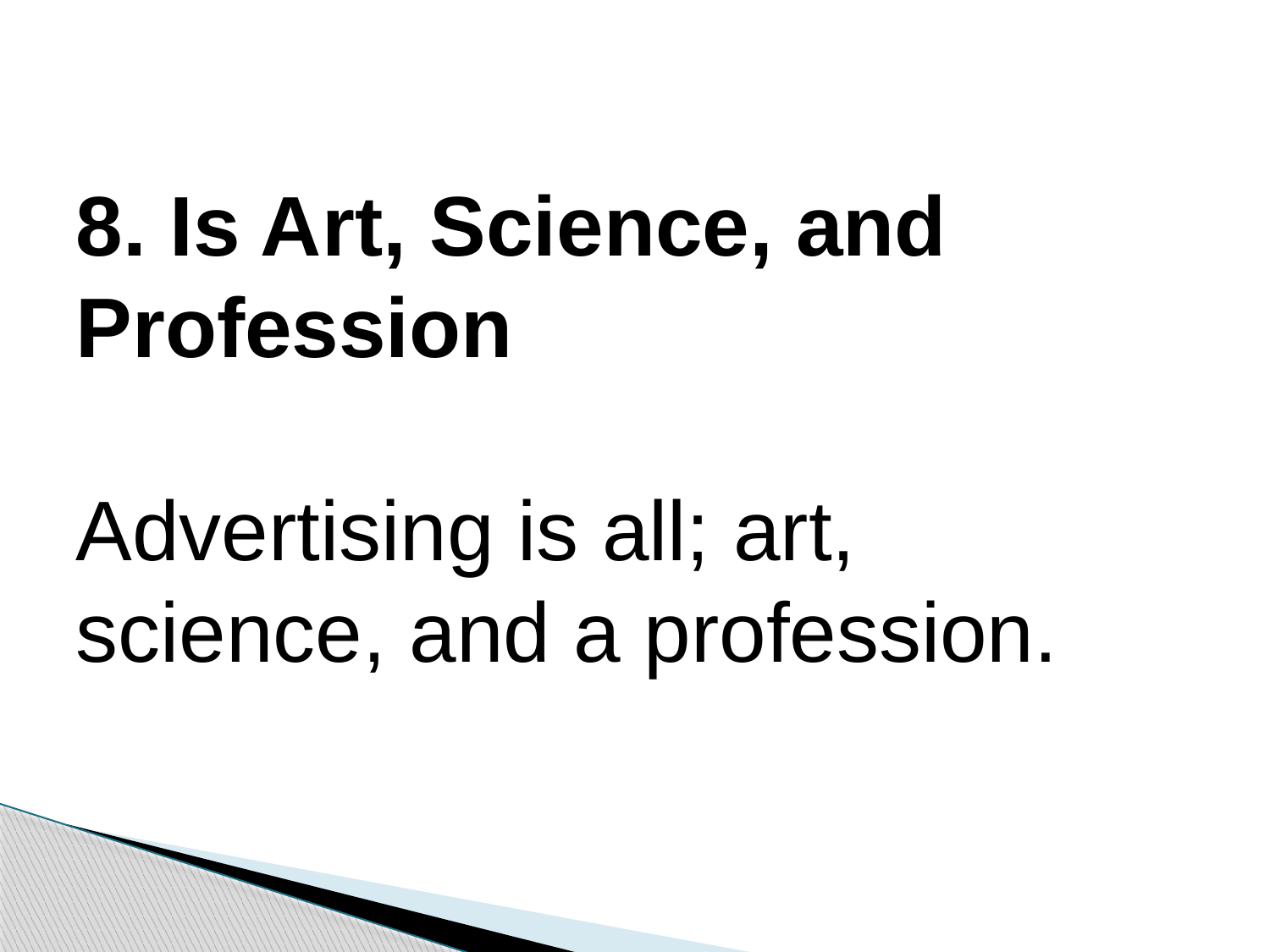

8. Is Art, Science, and Profession
Advertising is all; art, science, and a profession.